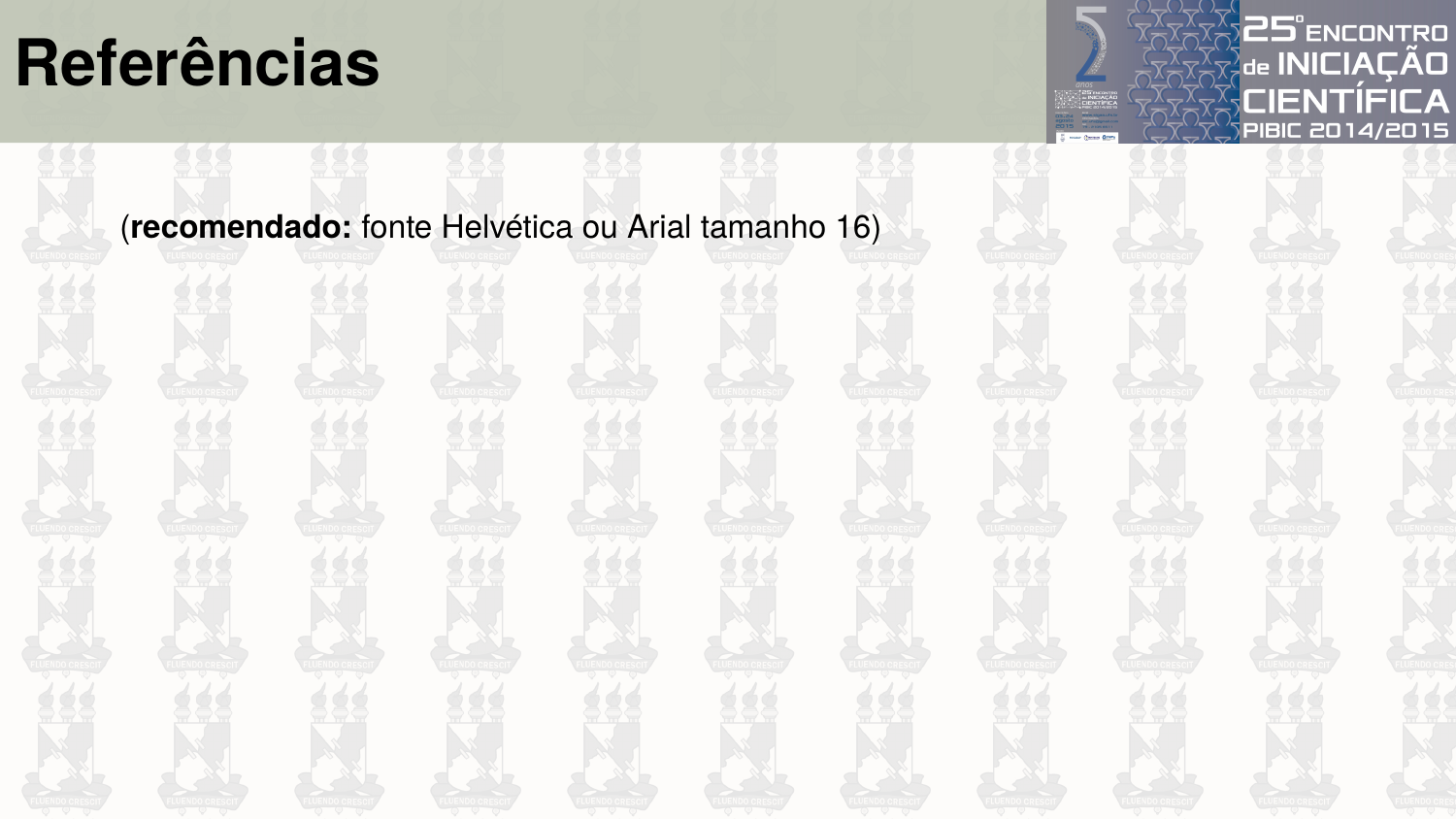

Referências
(recomendado: fonte Helvética ou Arial tamanho 16)